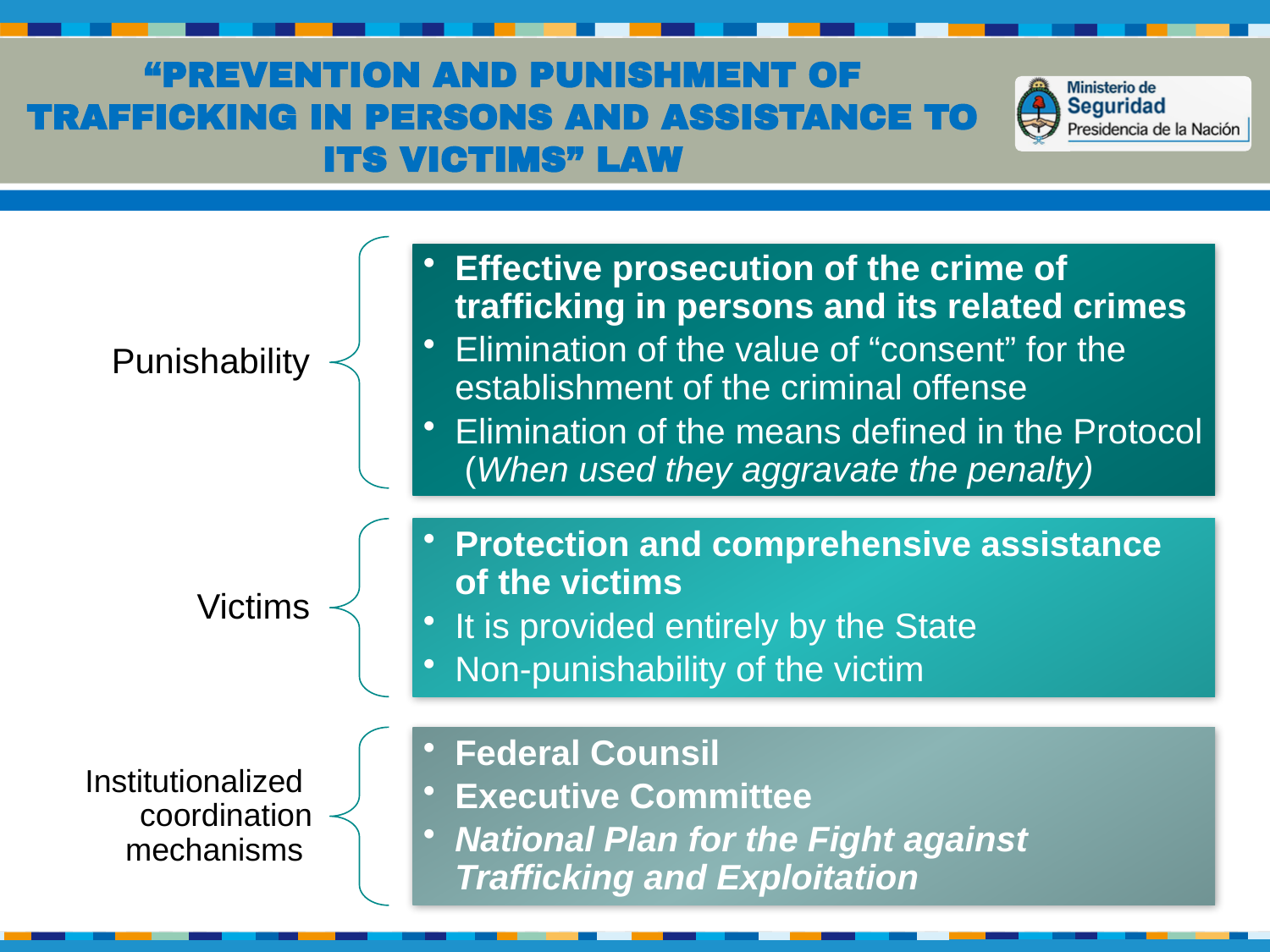

# “PREVENTION AND PUNISHMENT OF TRAFFICKING IN PERSONS AND ASSISTANCE TO ITS VICTIMS” LAW
Punishability
Effective prosecution of the crime of trafficking in persons and its related crimes
Elimination of the value of “consent” for the establishment of the criminal offense
Elimination of the means defined in the Protocol  (When used they aggravate the penalty)
Victims
Protection and comprehensive assistance of the victims
It is provided entirely by the State
Non-punishability of the victim
Institutionalized  coordination mechanisms
Federal Counsil
Executive Committee
National Plan for the Fight against Trafficking and Exploitation